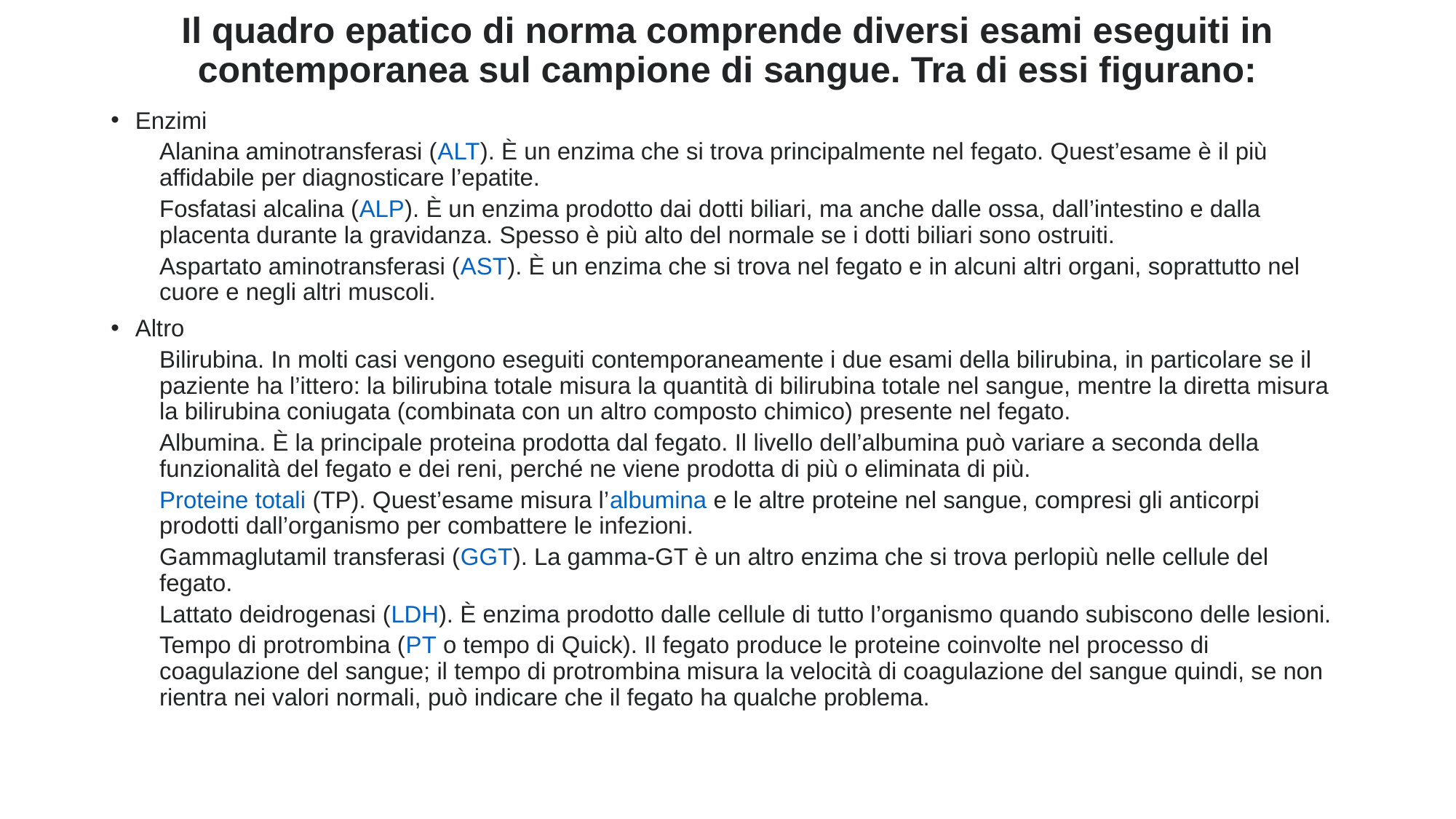

# Il quadro epatico di norma comprende diversi esami eseguiti in contemporanea sul campione di sangue. Tra di essi figurano:
Enzimi
Alanina aminotransferasi (ALT). È un enzima che si trova principalmente nel fegato. Quest’esame è il più affidabile per diagnosticare l’epatite.
Fosfatasi alcalina (ALP). È un enzima prodotto dai dotti biliari, ma anche dalle ossa, dall’intestino e dalla placenta durante la gravidanza. Spesso è più alto del normale se i dotti biliari sono ostruiti.
Aspartato aminotransferasi (AST). È un enzima che si trova nel fegato e in alcuni altri organi, soprattutto nel cuore e negli altri muscoli.
Altro
Bilirubina. In molti casi vengono eseguiti contemporaneamente i due esami della bilirubina, in particolare se il paziente ha l’ittero: la bilirubina totale misura la quantità di bilirubina totale nel sangue, mentre la diretta misura la bilirubina coniugata (combinata con un altro composto chimico) presente nel fegato.
Albumina. È la principale proteina prodotta dal fegato. Il livello dell’albumina può variare a seconda della funzionalità del fegato e dei reni, perché ne viene prodotta di più o eliminata di più.
Proteine totali (TP). Quest’esame misura l’albumina e le altre proteine nel sangue, compresi gli anticorpi prodotti dall’organismo per combattere le infezioni.
Gammaglutamil transferasi (GGT). La gamma-GT è un altro enzima che si trova perlopiù nelle cellule del fegato.
Lattato deidrogenasi (LDH). È enzima prodotto dalle cellule di tutto l’organismo quando subiscono delle lesioni.
Tempo di protrombina (PT o tempo di Quick). Il fegato produce le proteine coinvolte nel processo di coagulazione del sangue; il tempo di protrombina misura la velocità di coagulazione del sangue quindi, se non rientra nei valori normali, può indicare che il fegato ha qualche problema.